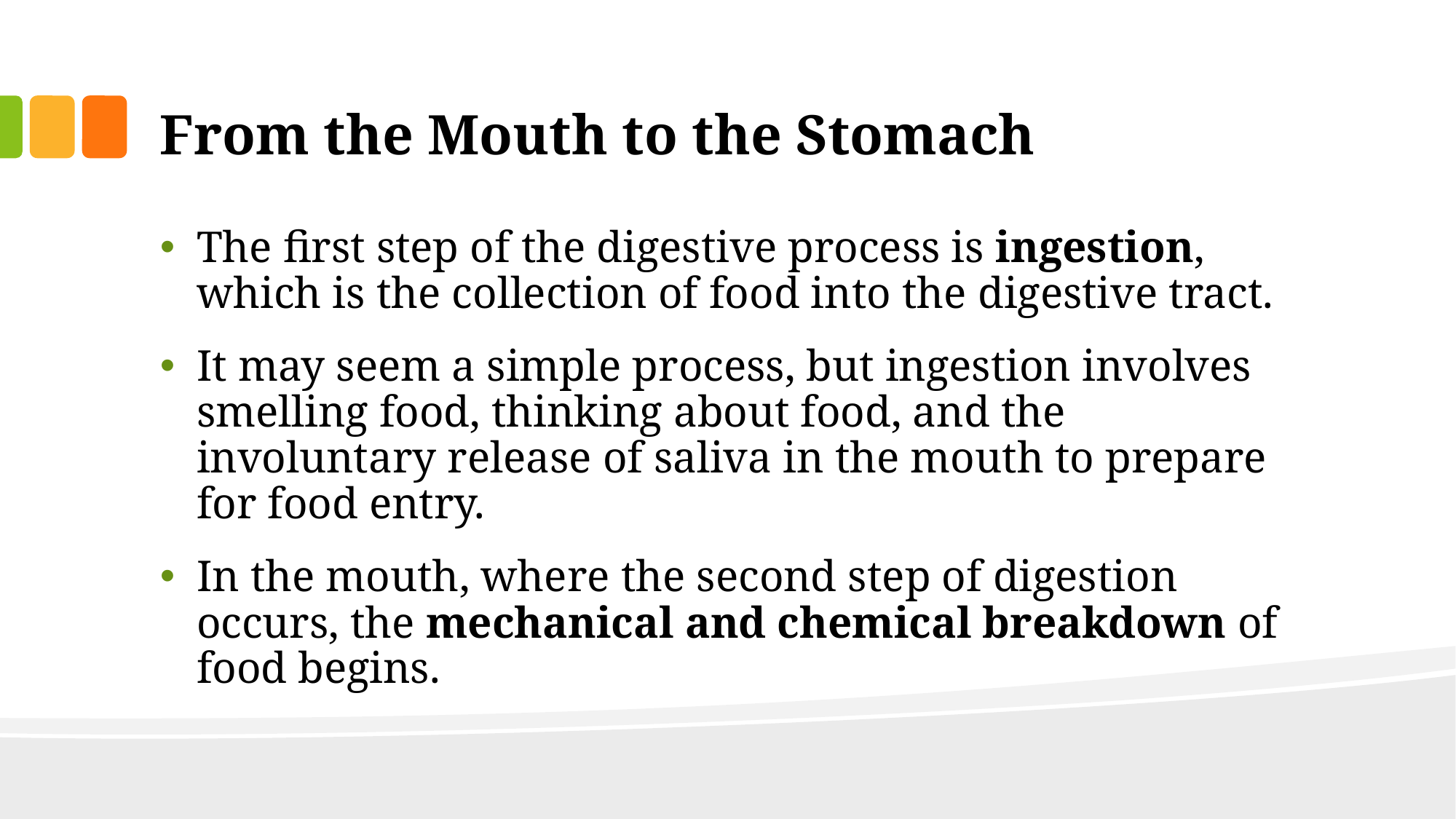

# From the Mouth to the Stomach
The first step of the digestive process is ingestion, which is the collection of food into the digestive tract.
It may seem a simple process, but ingestion involves smelling food, thinking about food, and the involuntary release of saliva in the mouth to prepare for food entry.
In the mouth, where the second step of digestion occurs, the mechanical and chemical breakdown of food begins.